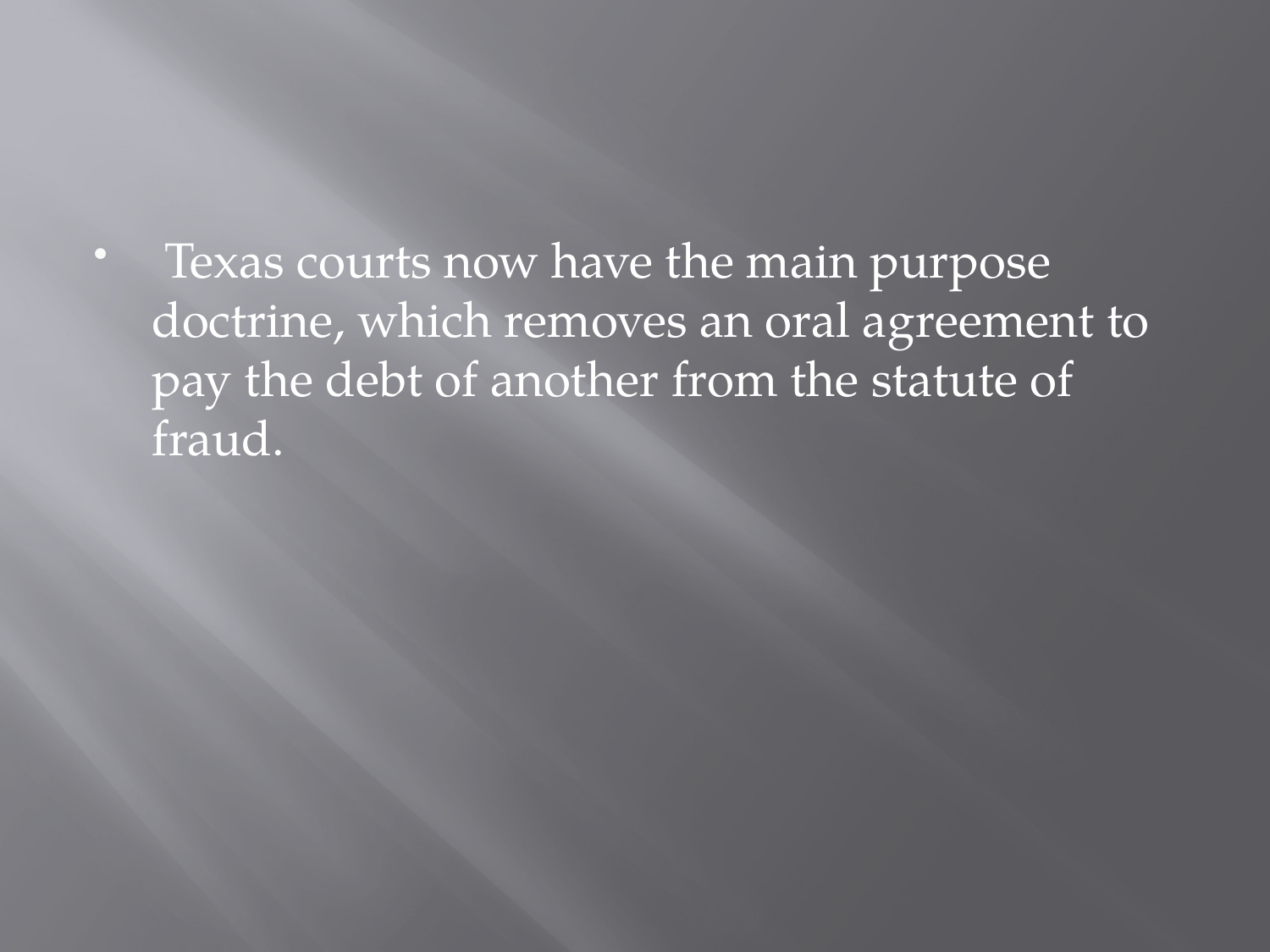

#
 Texas courts now have the main purpose doctrine, which removes an oral agreement to pay the debt of another from the statute of fraud.